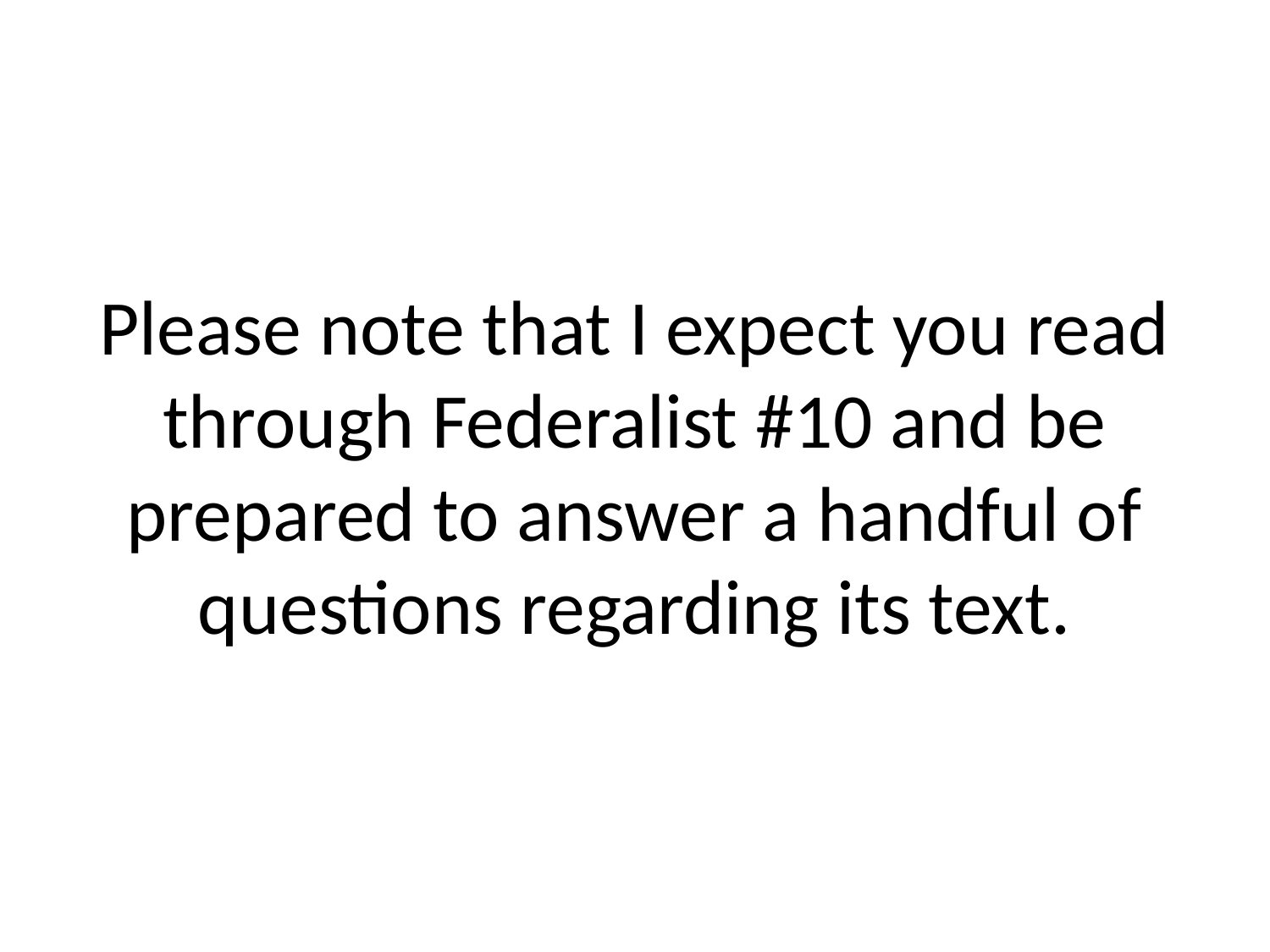

# Please note that I expect you read through Federalist #10 and be prepared to answer a handful of questions regarding its text.